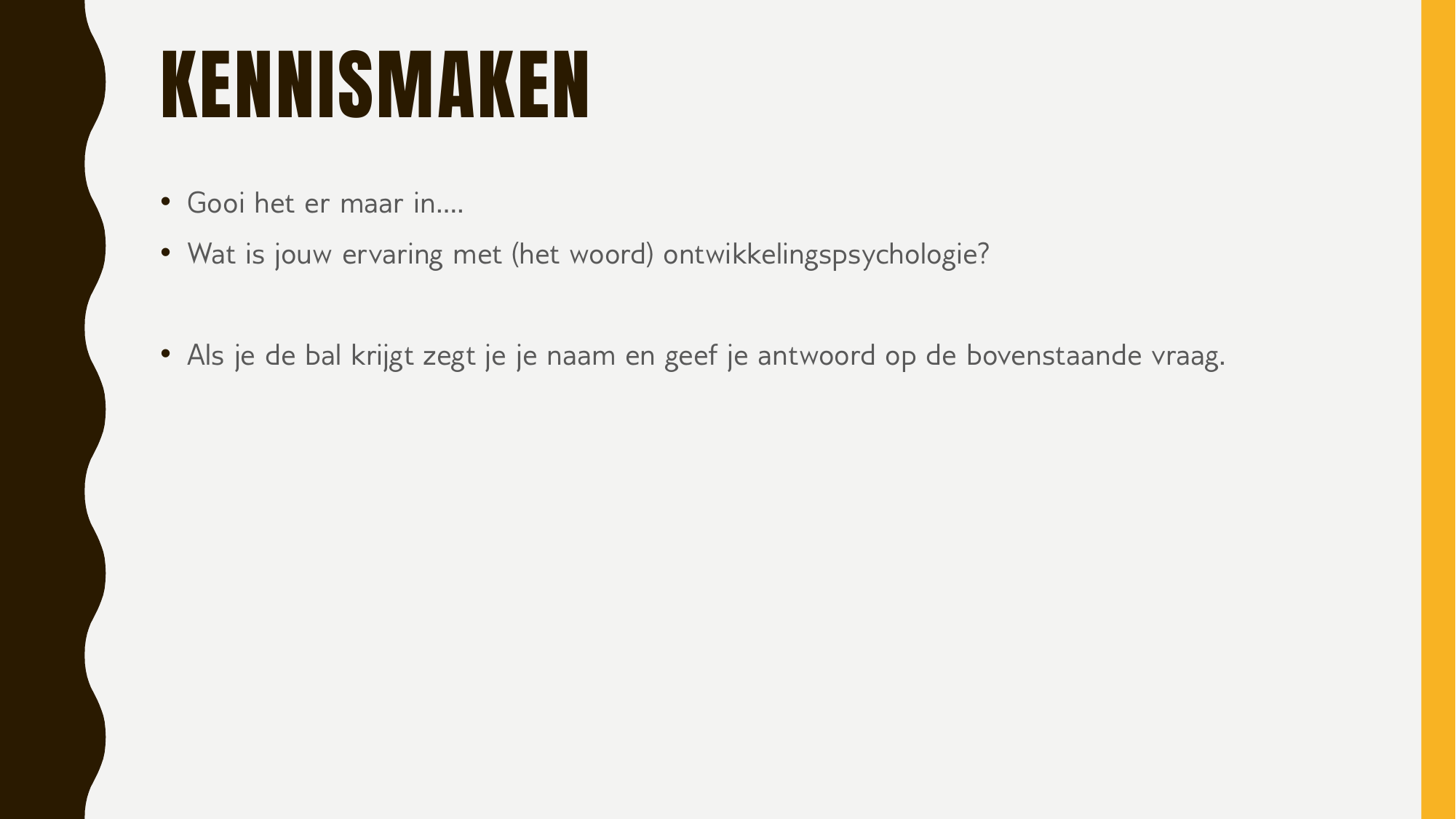

# Kennismaken
Gooi het er maar in….
Wat is jouw ervaring met (het woord) ontwikkelingspsychologie?

Als je de bal krijgt zegt je je naam en geef je antwoord op de bovenstaande vraag.